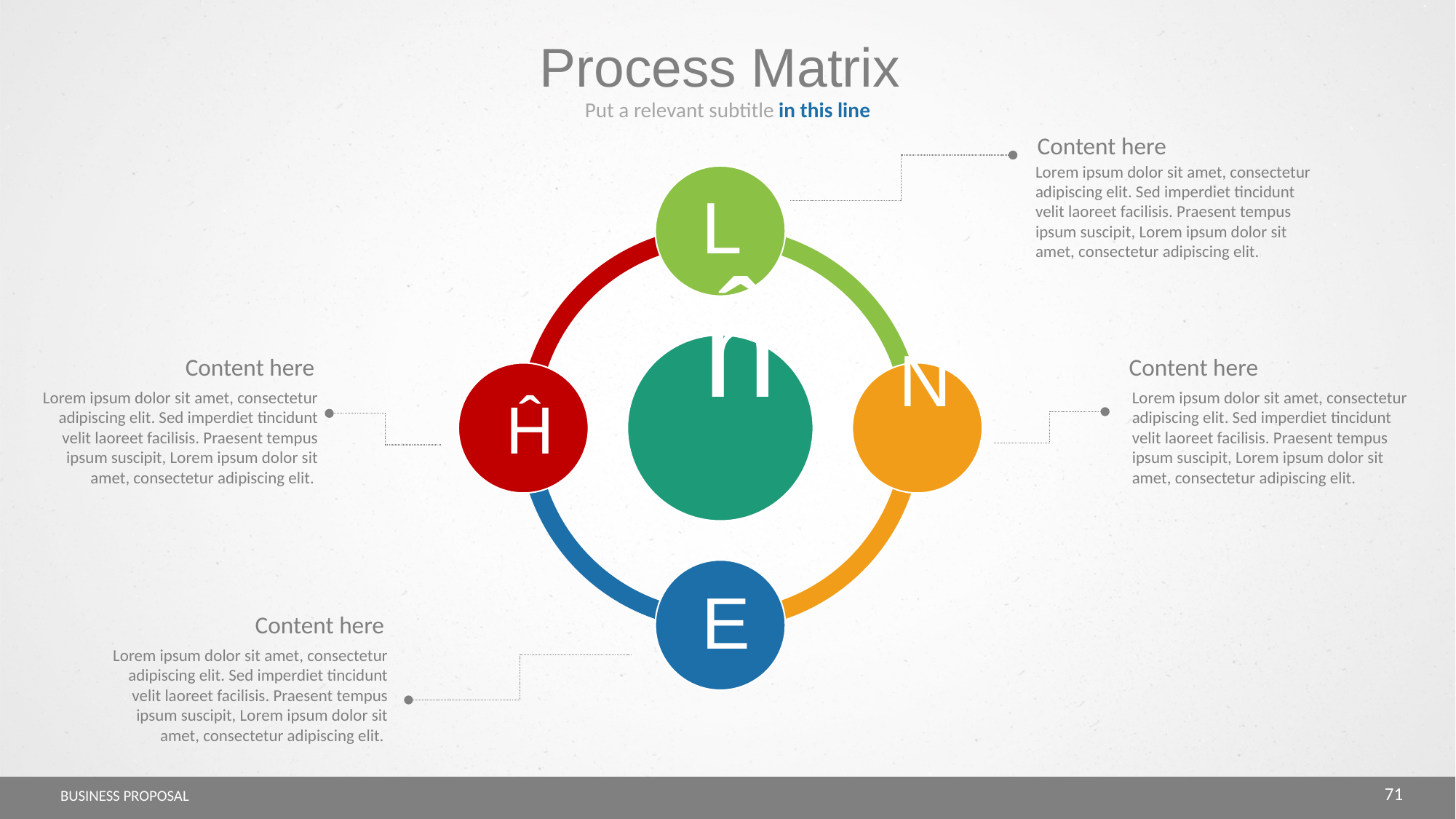

Process Matrix
Put a relevant subtitle in this line
Content here
Lorem ipsum dolor sit amet, consectetur adipiscing elit. Sed imperdiet tincidunt velit laoreet facilisis. Praesent tempus ipsum suscipit, Lorem ipsum dolor sit amet, consectetur adipiscing elit.

L
Content here
Lorem ipsum dolor sit amet, consectetur adipiscing elit. Sed imperdiet tincidunt velit laoreet facilisis. Praesent tempus ipsum suscipit, Lorem ipsum dolor sit amet, consectetur adipiscing elit.
Content here
Lorem ipsum dolor sit amet, consectetur adipiscing elit. Sed imperdiet tincidunt velit laoreet facilisis. Praesent tempus ipsum suscipit, Lorem ipsum dolor sit amet, consectetur adipiscing elit.
Ñ
ĥ
Ĥ
E
Content here
Lorem ipsum dolor sit amet, consectetur adipiscing elit. Sed imperdiet tincidunt velit laoreet facilisis. Praesent tempus ipsum suscipit, Lorem ipsum dolor sit amet, consectetur adipiscing elit.

71
BUSINESS PROPOSAL